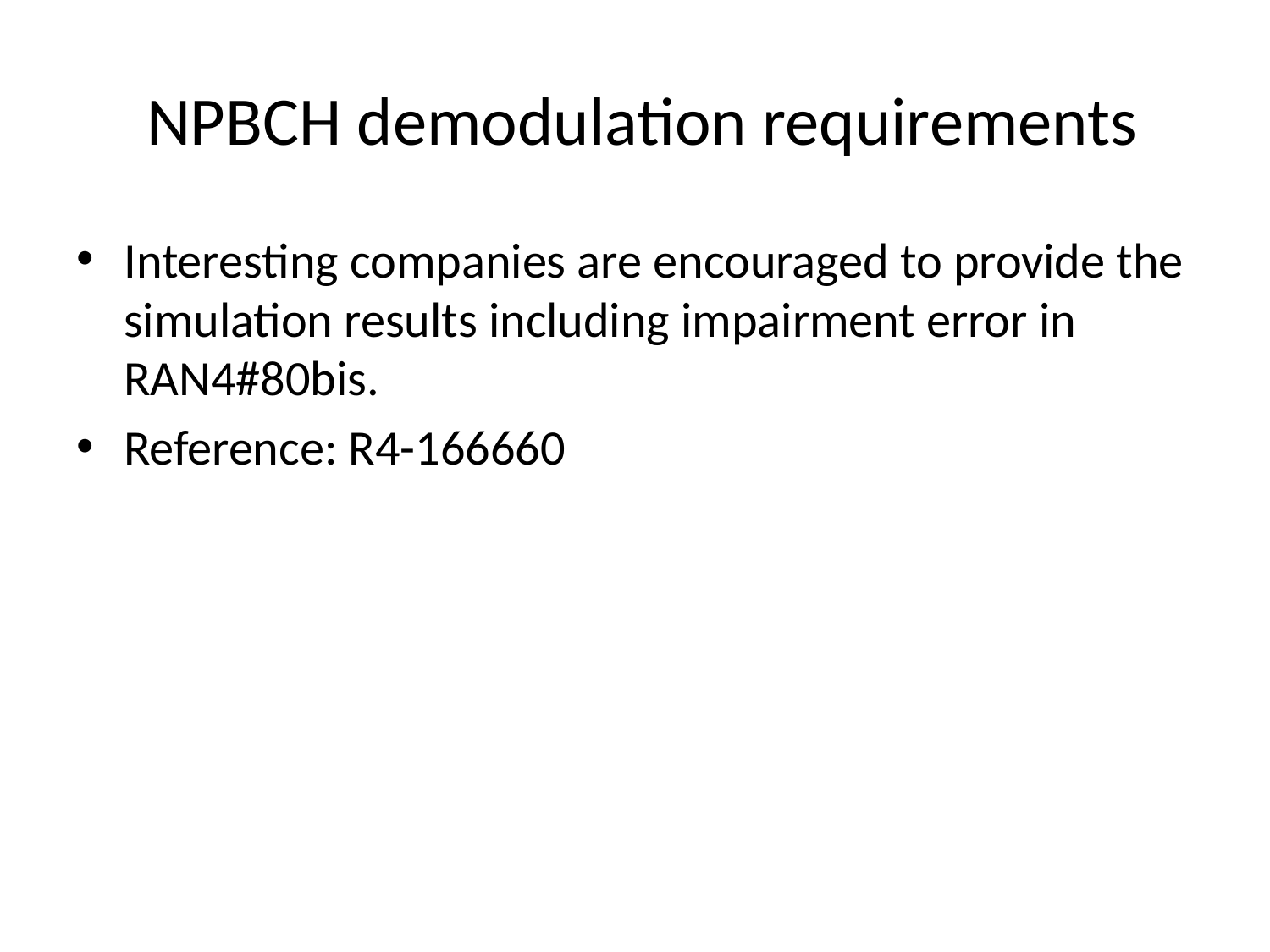

# NPBCH demodulation requirements
Interesting companies are encouraged to provide the simulation results including impairment error in RAN4#80bis.
Reference: R4-166660